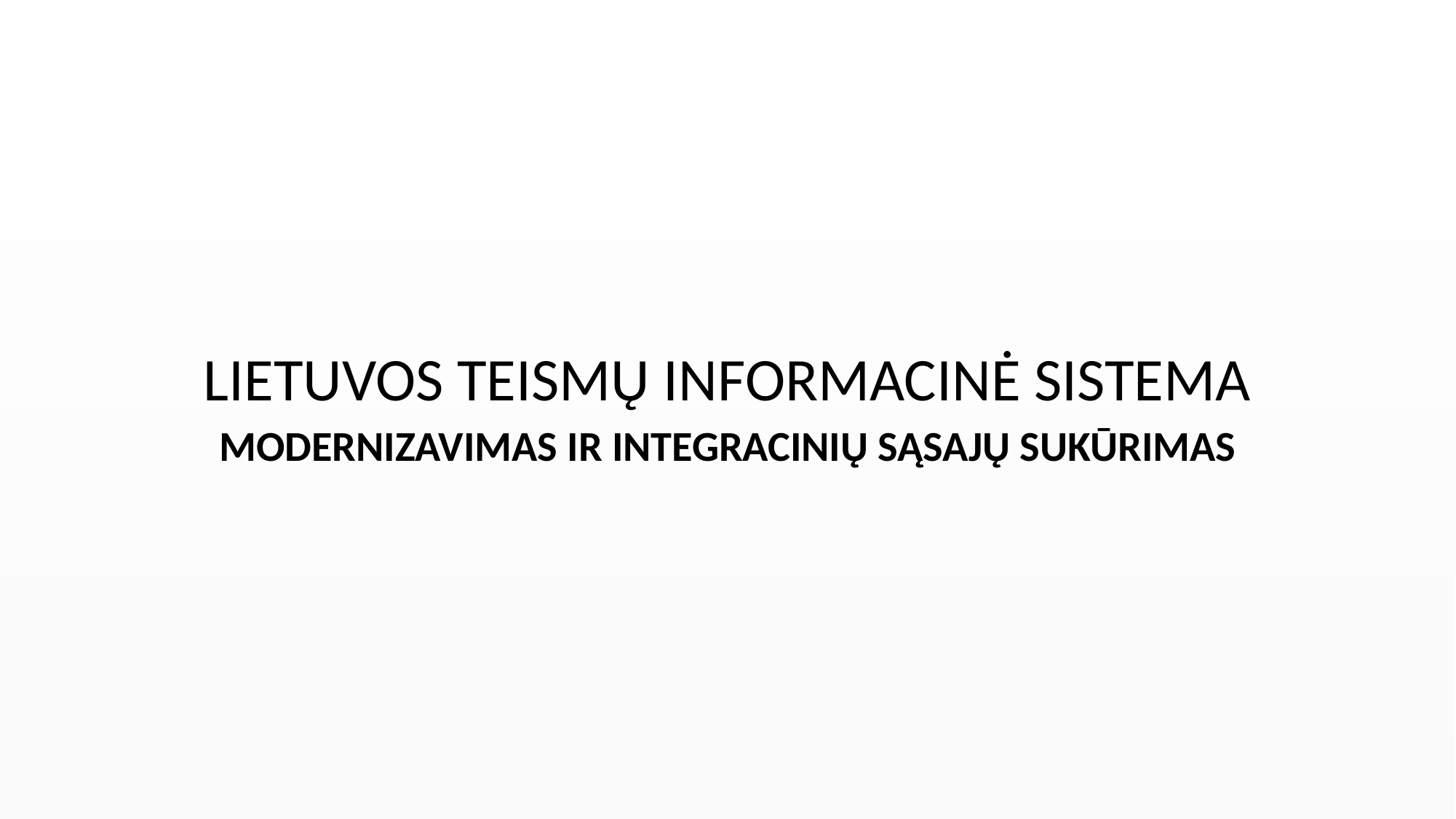

# LIETUVOS TEISMŲ INFORMACINĖ SISTEMA
MODERNIZAVIMAS IR INTEGRACINIŲ SĄSAJŲ SUKŪRIMAS